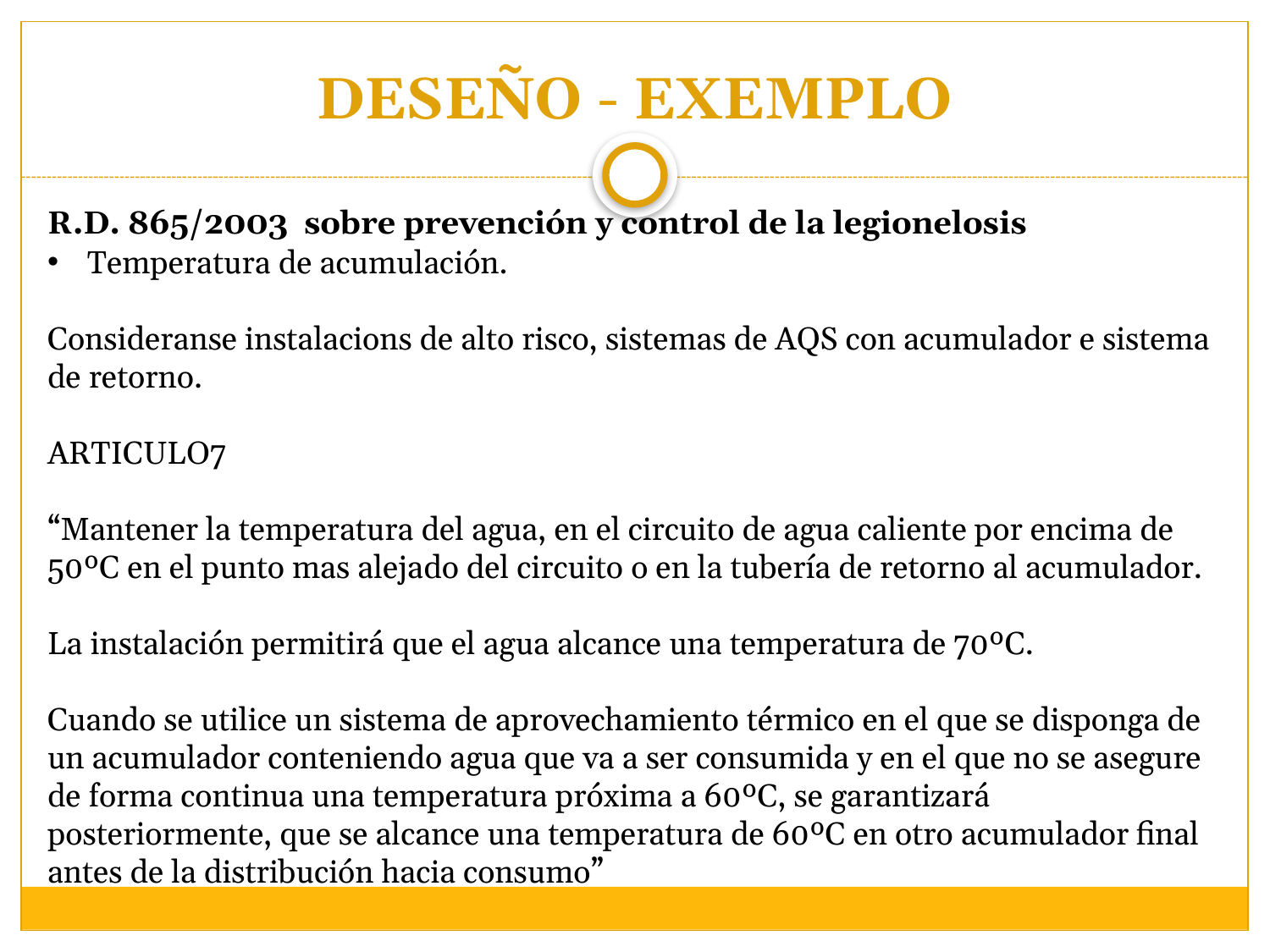

# DESEÑO - EXEMPLO
R.D. 865/2003  sobre prevención y control de la legionelosis
Temperatura de acumulación.

Consideranse instalacions de alto risco, sistemas de AQS con acumulador e sistema de retorno.

ARTICULO7

“Mantener la temperatura del agua, en el circuito de agua caliente por encima de 50ºC en el punto mas alejado del circuito o en la tubería de retorno al acumulador.

La instalación permitirá que el agua alcance una temperatura de 70ºC.

Cuando se utilice un sistema de aprovechamiento térmico en el que se disponga de un acumulador conteniendo agua que va a ser consumida y en el que no se asegure de forma continua una temperatura próxima a 60ºC, se garantizará posteriormente, que se alcance una temperatura de 60ºC en otro acumulador final antes de la distribución hacia consumo”